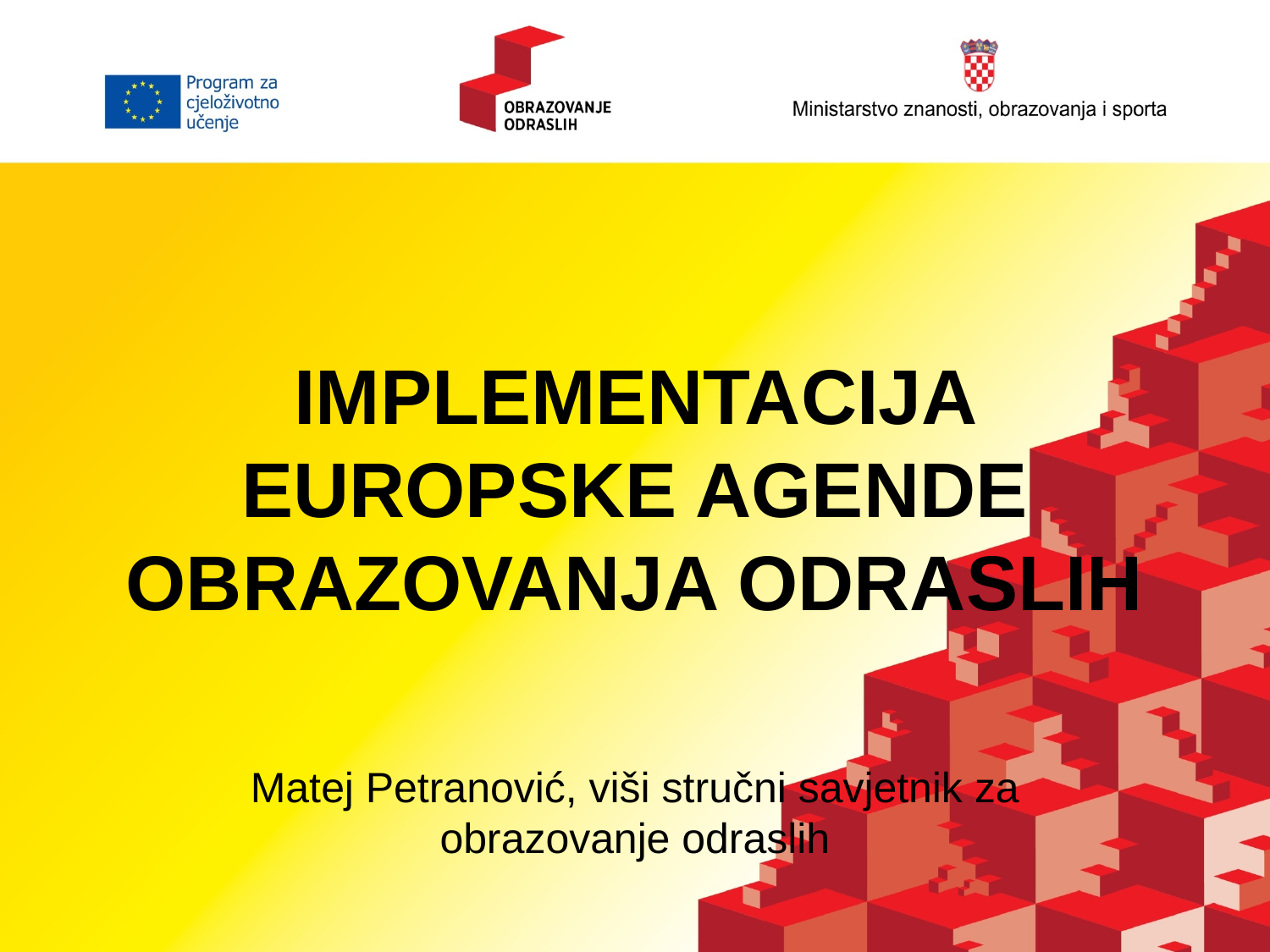

# IMPLEMENTACIJA EUROPSKE AGENDE OBRAZOVANJA ODRASLIH

Matej Petranović, viši stručni savjetnik za obrazovanje odraslih